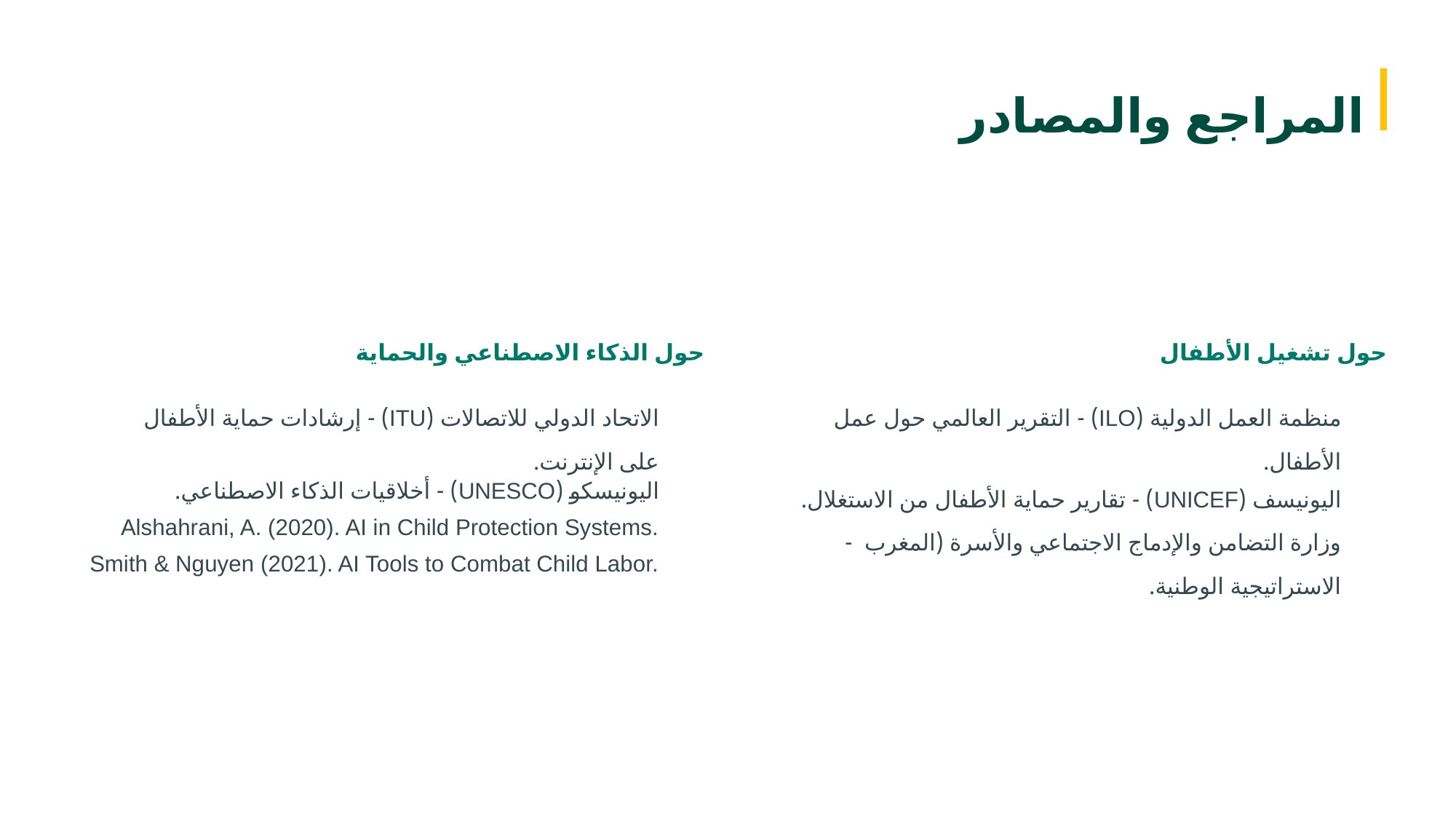

المراجع والمصادر

حول الذكاء الاصطناعي والحماية
حول تشغيل الأطفال
الاتحاد الدولي للاتصالات (ITU) - إرشادات حماية الأطفال على الإنترنت.
منظمة العمل الدولية (ILO) - التقرير العالمي حول عمل الأطفال.
اليونيسكو (UNESCO) - أخلاقيات الذكاء الاصطناعي.
اليونيسف (UNICEF) - تقارير حماية الأطفال من الاستغلال.
Alshahrani, A. (2020). AI in Child Protection Systems.
وزارة التضامن والإدماج الاجتماعي والأسرة (المغرب  - الاستراتيجية الوطنية.
Smith & Nguyen (2021). AI Tools to Combat Child Labor.